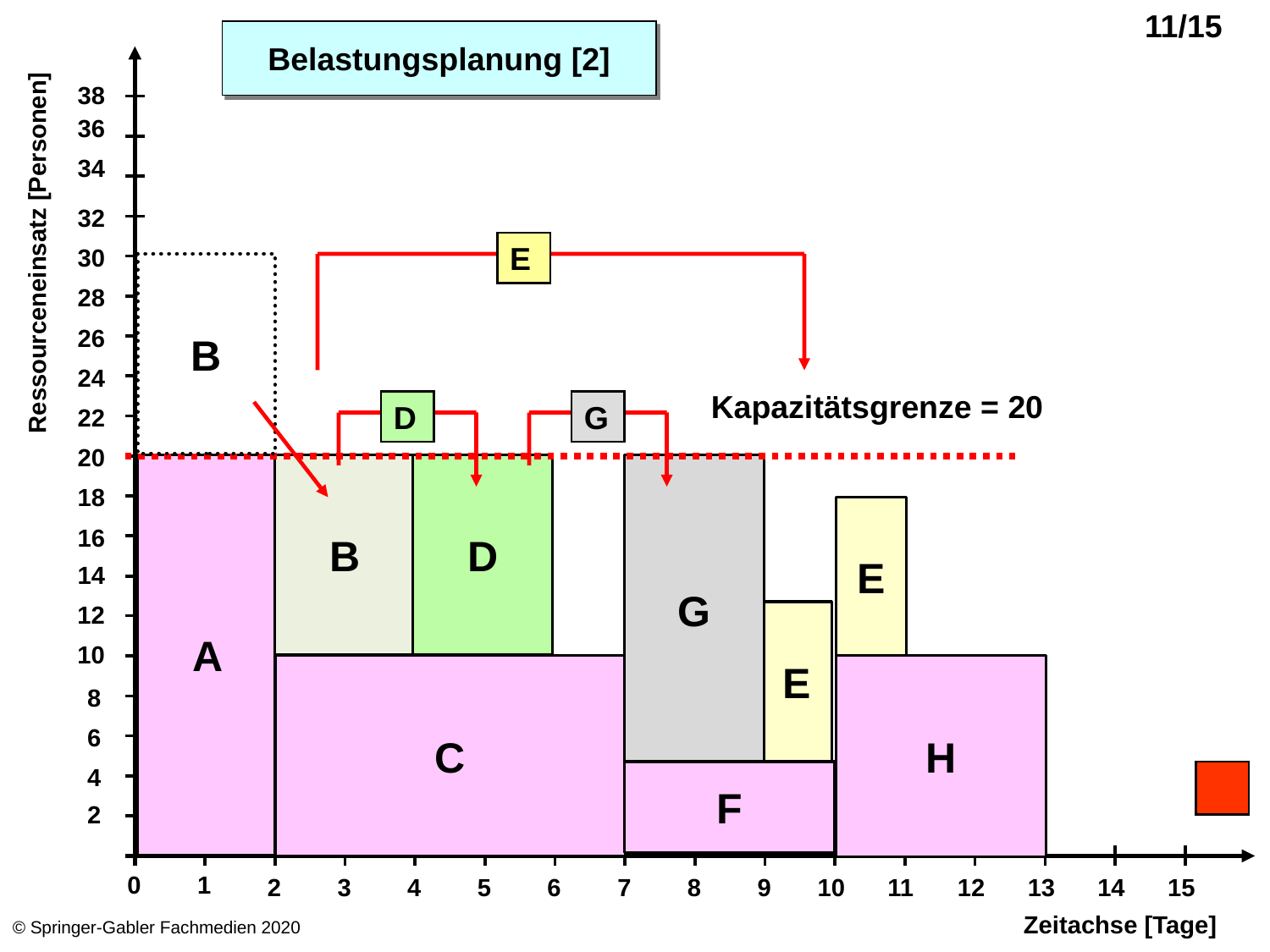

Belastungsplanung [2]
38
36
34
Ressourceneinsatz [Personen]
32
E
30
B

28
26
24
Kapazitätsgrenze = 20
D
G
22

20
A
B
D
G
18
E
16
14
12
E
10
C
H
8
6
4
F

2
0
1
2
3
4
5
6
7
8
9
10
11
12
13
14
15
Zeitachse [Tage]